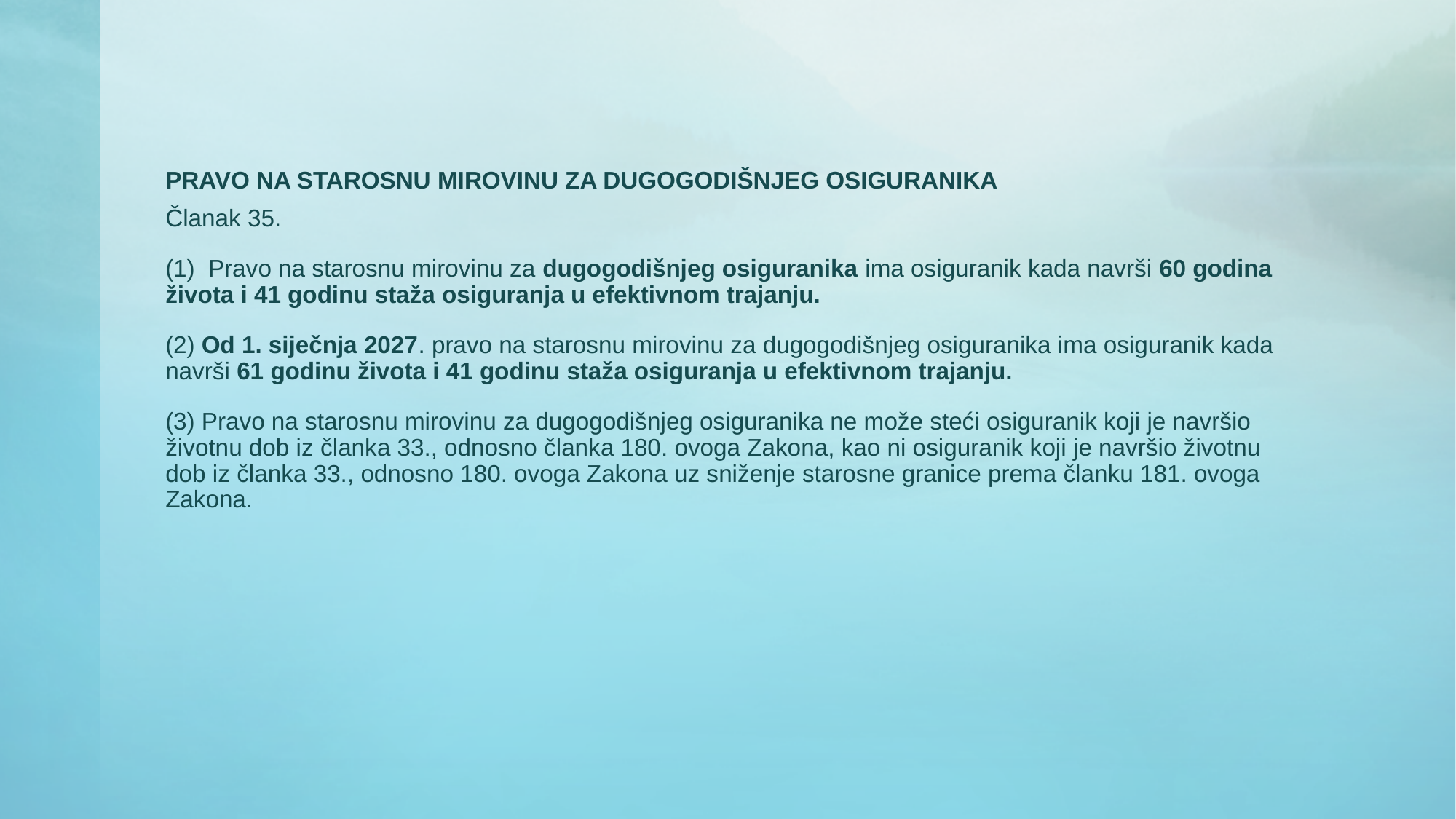

# PRAVO NA STAROSNU MIROVINU ZA DUGOGODIŠNJEG OSIGURANIKA
Članak 35.
(1)  Pravo na starosnu mirovinu za dugogodišnjeg osiguranika ima osiguranik kada navrši 60 godina života i 41 godinu staža osiguranja u efektivnom trajanju.
(2) Od 1. siječnja 2027. pravo na starosnu mirovinu za dugogodišnjeg osiguranika ima osiguranik kada navrši 61 godinu života i 41 godinu staža osiguranja u efektivnom trajanju.
(3) Pravo na starosnu mirovinu za dugogodišnjeg osiguranika ne može steći osiguranik koji je navršio životnu dob iz članka 33., odnosno članka 180. ovoga Zakona, kao ni osiguranik koji je navršio životnu dob iz članka 33., odnosno 180. ovoga Zakona uz sniženje starosne granice prema članku 181. ovoga Zakona.